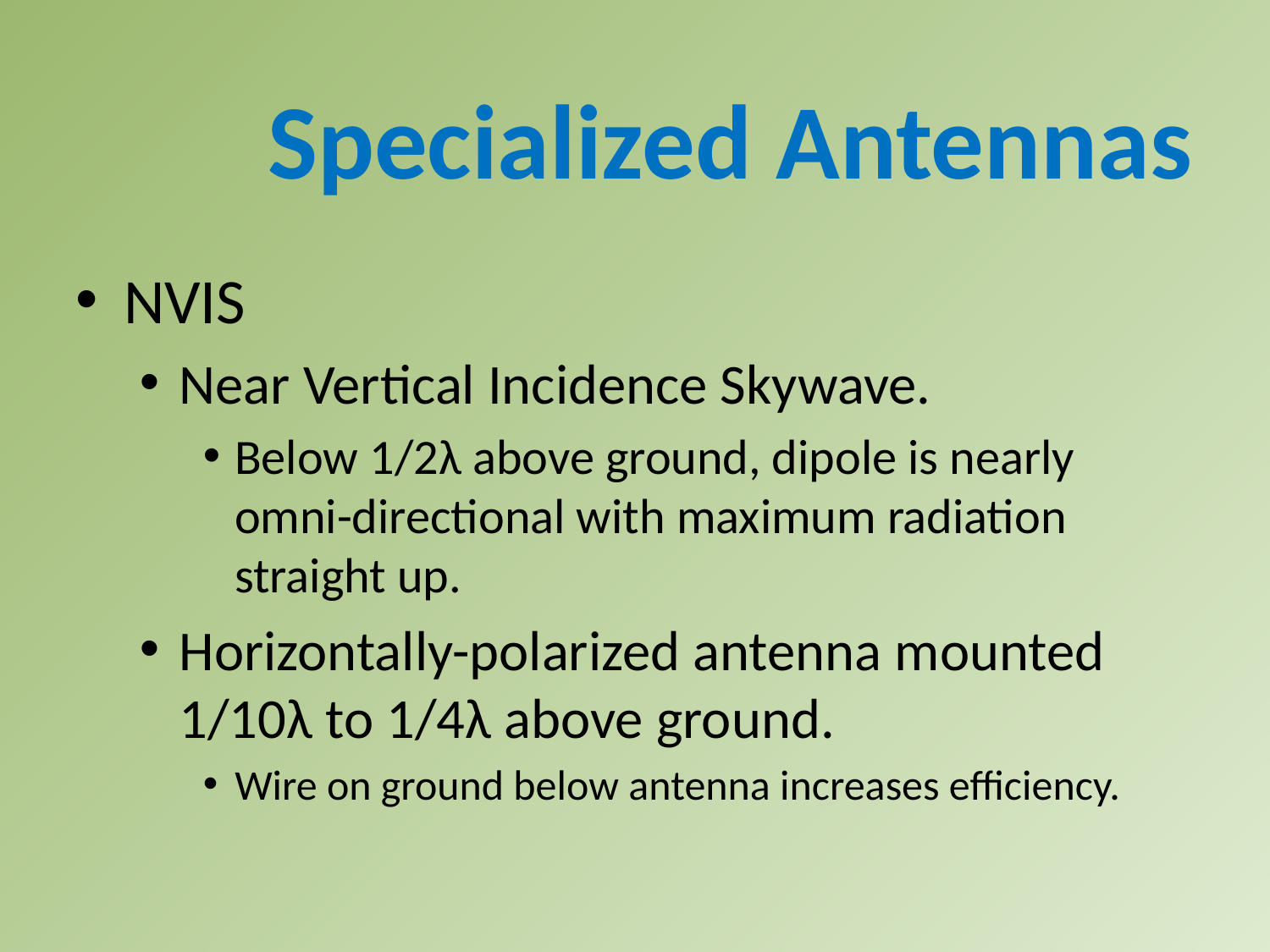

Specialized Antennas
NVIS
Near Vertical Incidence Skywave.
Below 1/2λ above ground, dipole is nearly omni-directional with maximum radiation straight up.
Horizontally-polarized antenna mounted 1/10λ to 1/4λ above ground.
Wire on ground below antenna increases efficiency.